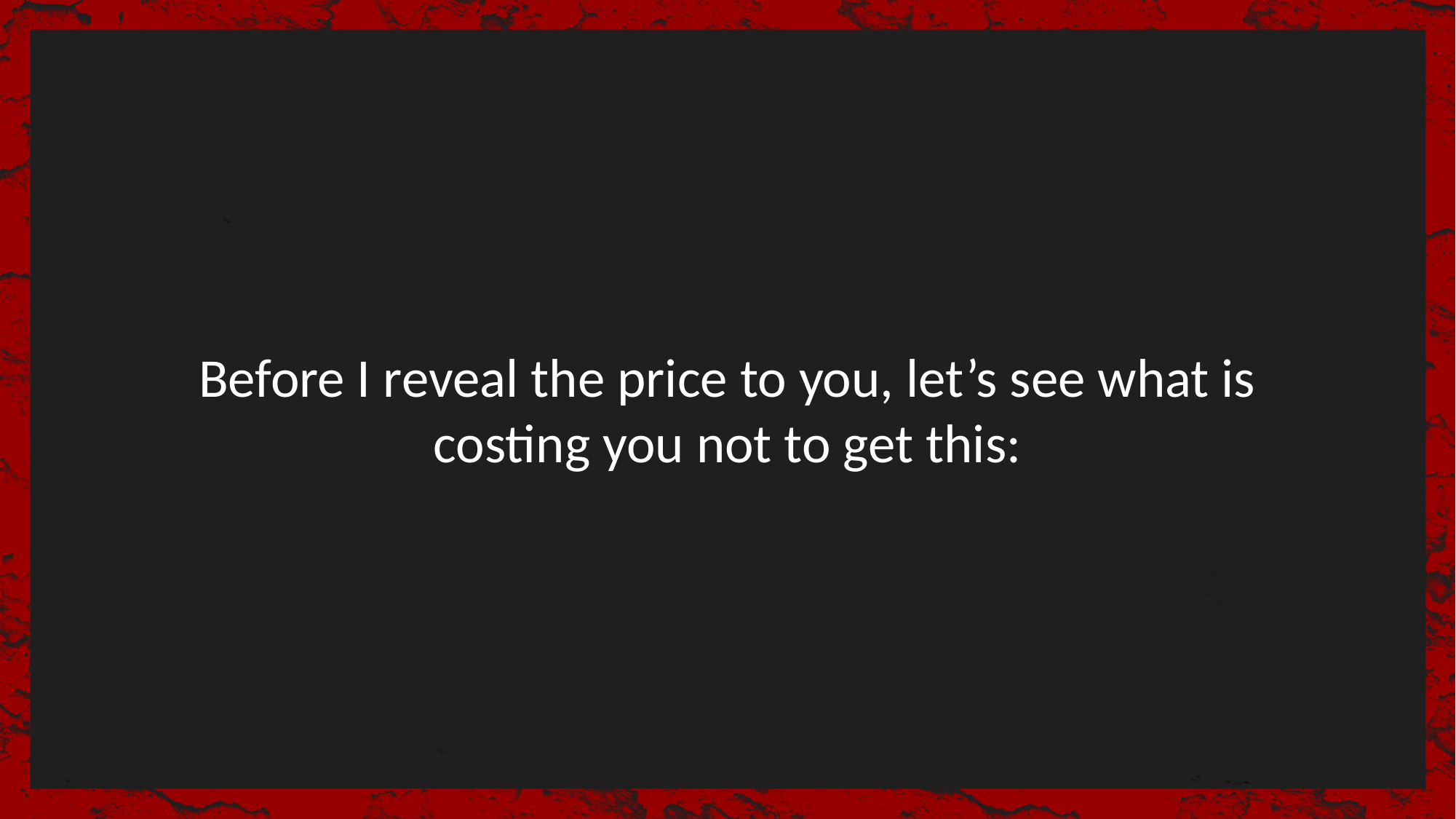

Before I reveal the price to you, let’s see what is costing you not to get this: